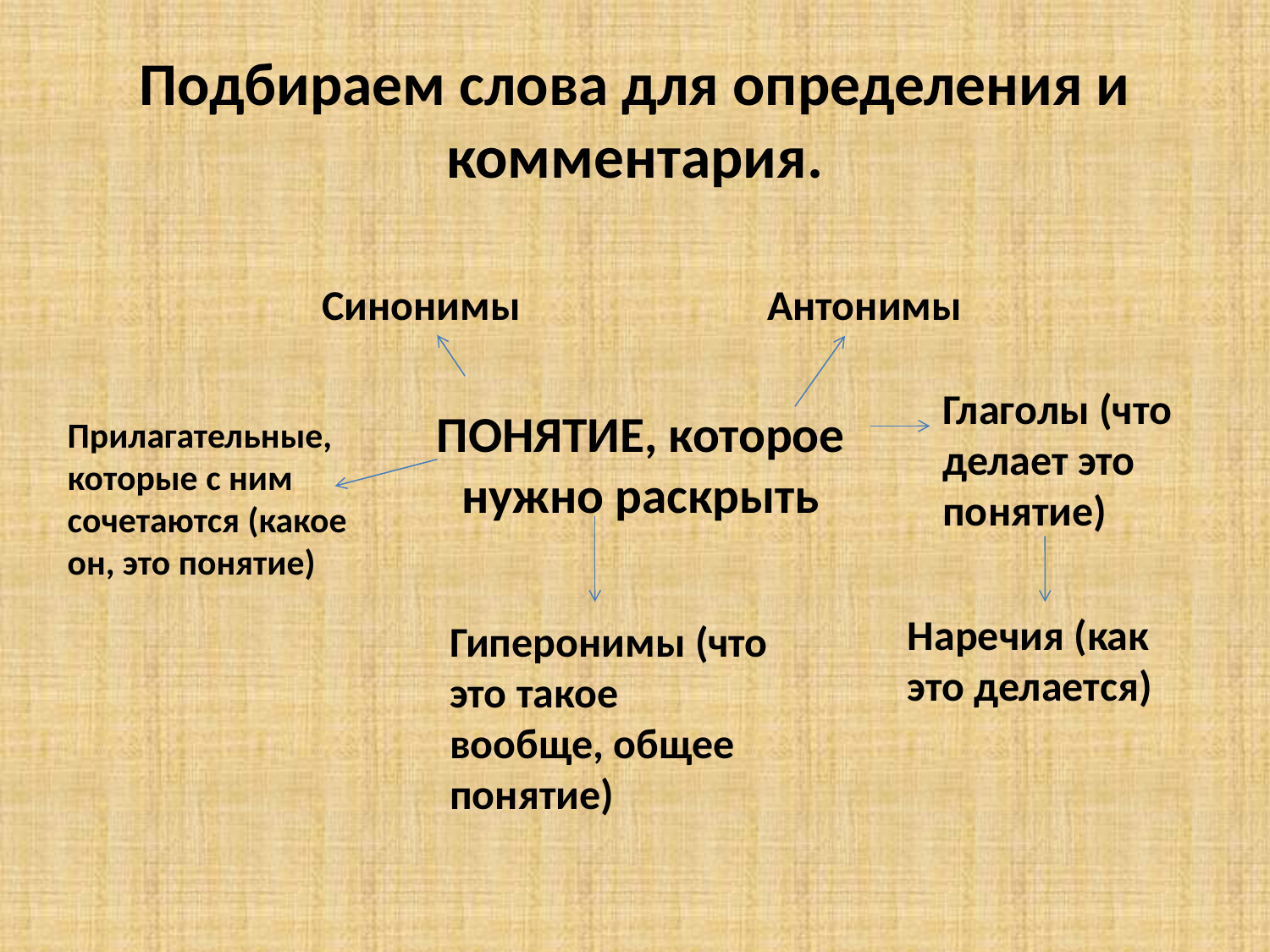

# Подбираем слова для определения и комментария.
Синонимы
Антонимы
Глаголы (что делает это понятие)
ПОНЯТИЕ, которое нужно раскрыть
Прилагательные, которые с ним сочетаются (какое он, это понятие)
Наречия (как это делается)
Гиперонимы (что это такое вообще, общее понятие)